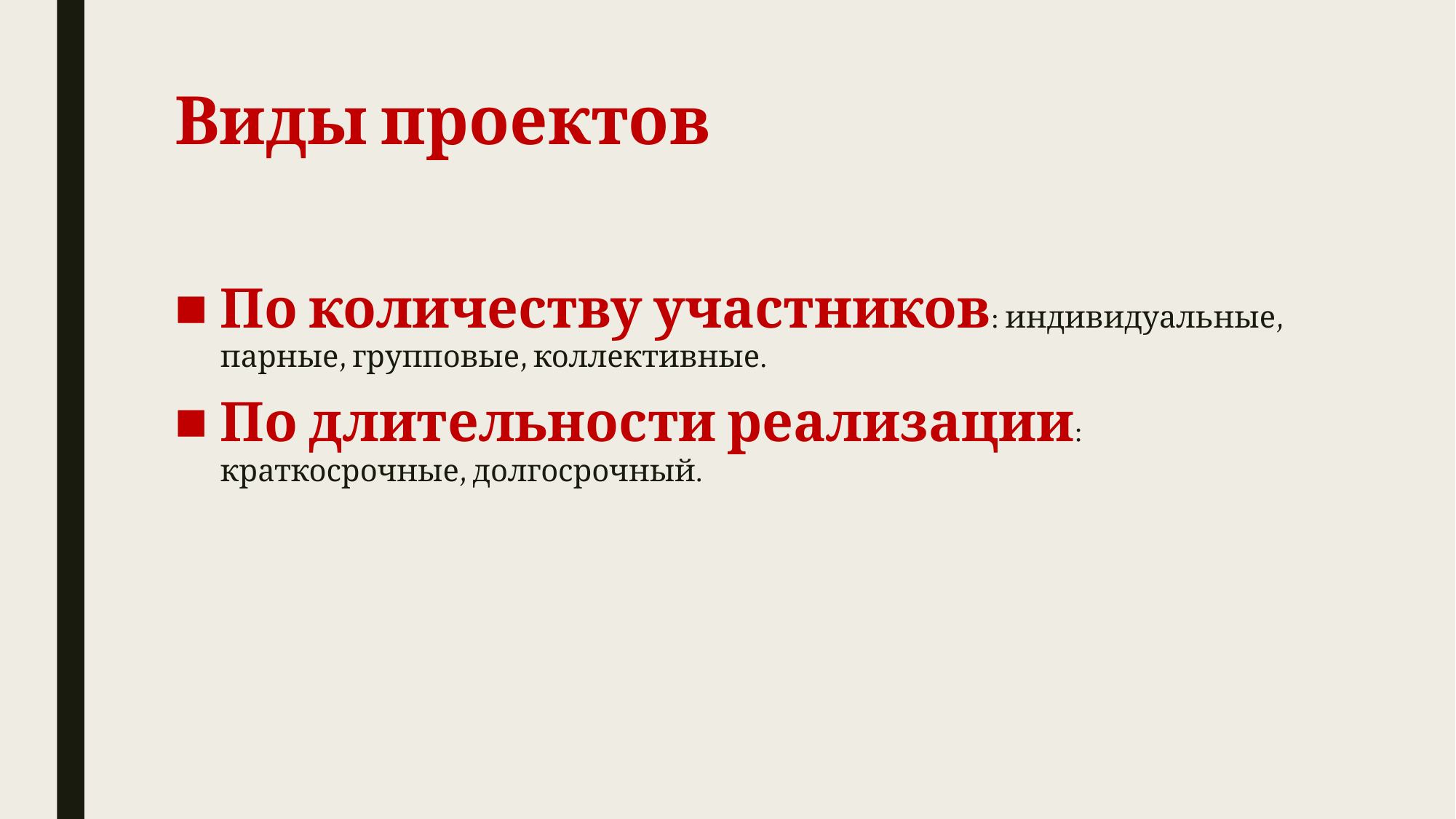

# Виды проектов
По количеству участников: индивидуальные, парные, групповые, коллективные.
По длительности реализации: краткосрочные, долгосрочный.